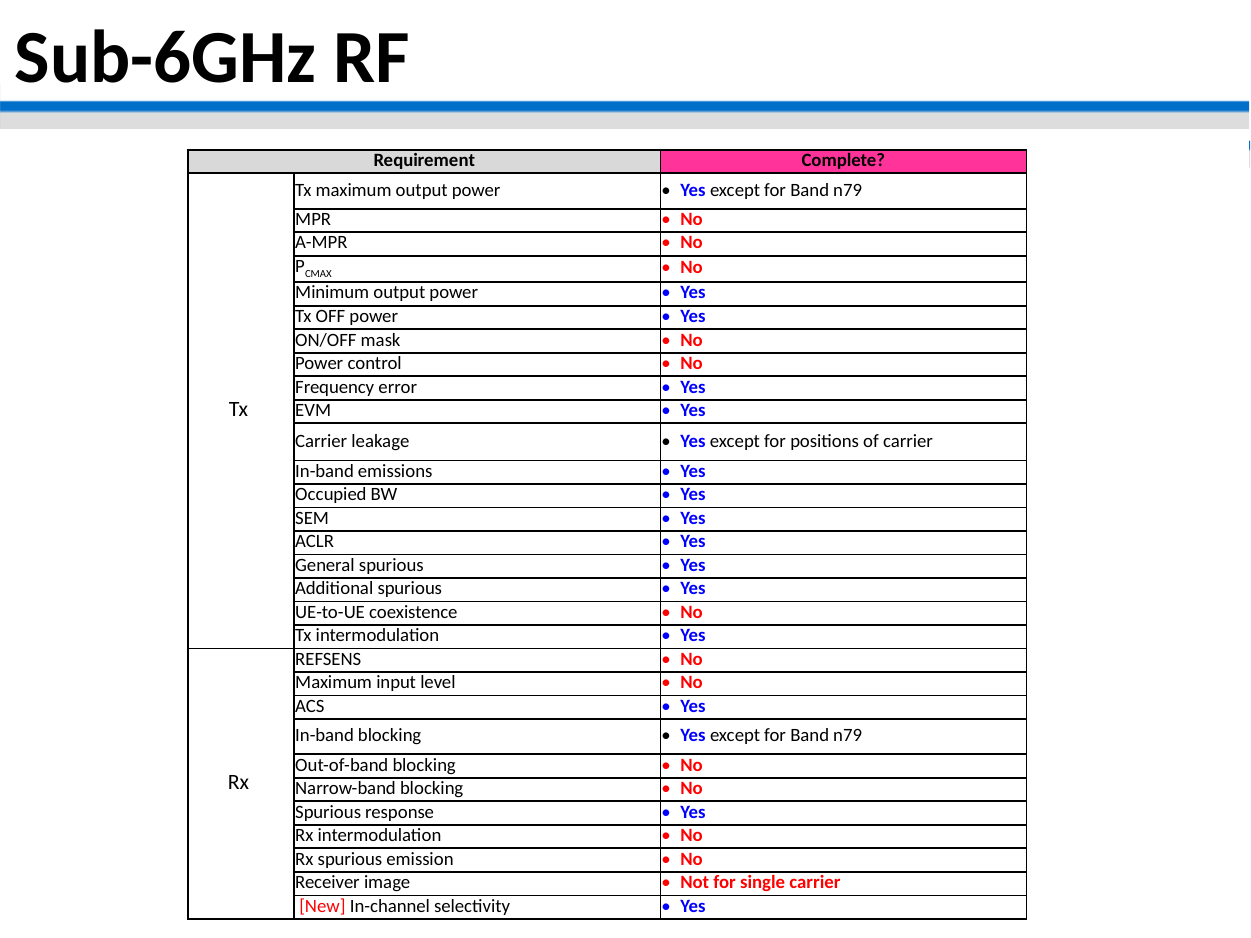

Sub-6GHz RF
| Requirement |  | Complete? |
| --- | --- | --- |
| Tx | Tx maximum output power | •   Yes except for Band n79 |
|  | MPR | •   No |
|  | A-MPR | •   No |
|  | PCMAX | •   No |
|  | Minimum output power | •   Yes |
|  | Tx OFF power | •   Yes |
|  | ON/OFF mask | •   No |
|  | Power control | •   No |
|  | Frequency error | •   Yes |
|  | EVM | •   Yes |
|  | Carrier leakage | •   Yes except for positions of carrier |
|  | In-band emissions | •   Yes |
|  | Occupied BW | •   Yes |
|  | SEM | •   Yes |
|  | ACLR | •   Yes |
|  | General spurious | •   Yes |
|  | Additional spurious | •   Yes |
|  | UE-to-UE coexistence | •   No |
|  | Tx intermodulation | •   Yes |
| Rx | REFSENS | •   No |
|  | Maximum input level | •   No |
|  | ACS | •   Yes |
|  | In-band blocking | •   Yes except for Band n79 |
|  | Out-of-band blocking | •   No |
|  | Narrow-band blocking | •   No |
|  | Spurious response | •   Yes |
|  | Rx intermodulation | •   No |
|  | Rx spurious emission | •   No |
|  | Receiver image | •   Not for single carrier |
|  | [New] In-channel selectivity | •   Yes |